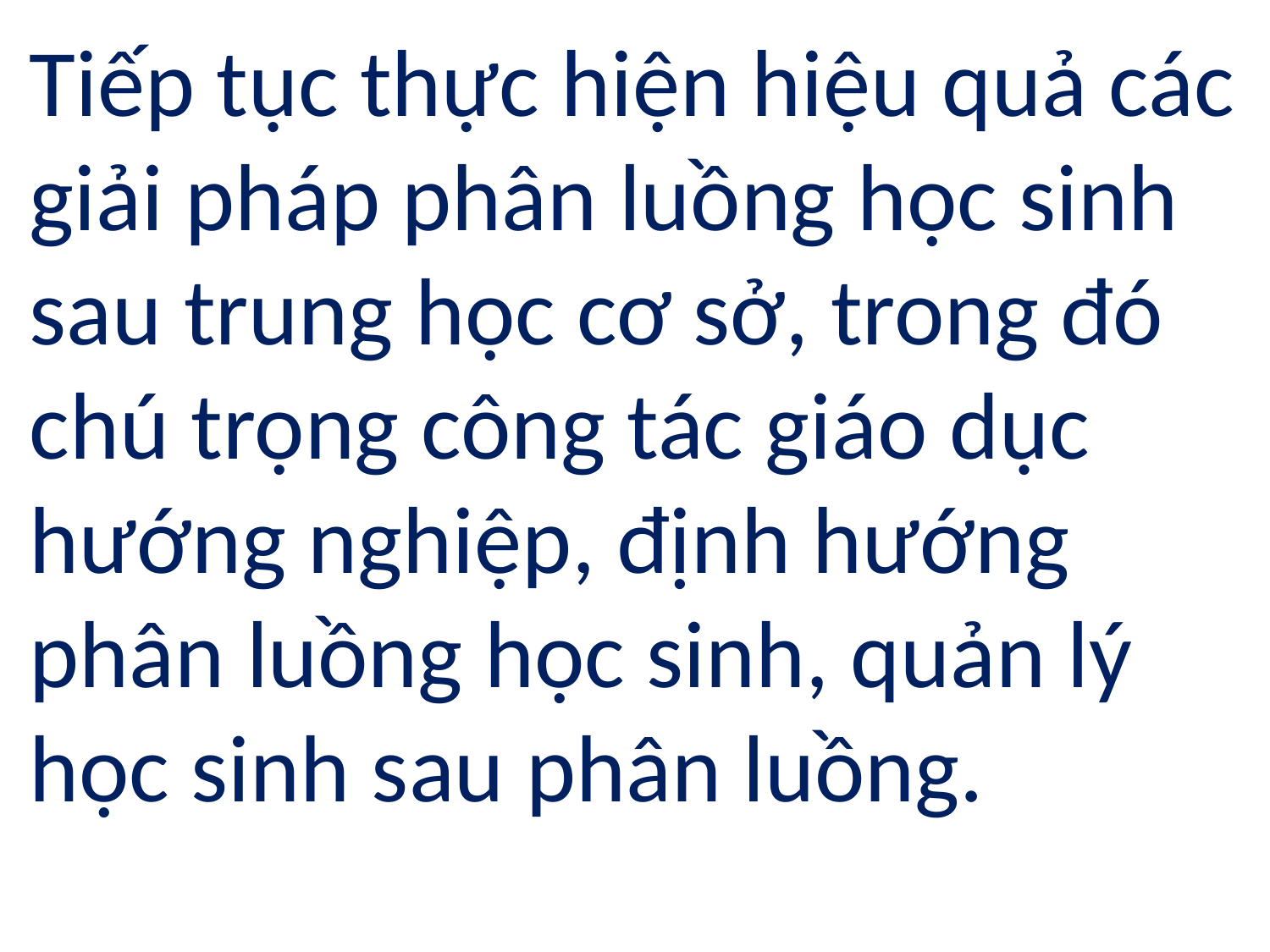

Tiếp tục thực hiện hiệu quả các giải pháp phân luồng học sinh sau trung học cơ sở, trong đó chú trọng công tác giáo dục hướng nghiệp, định hướng phân luồng học sinh, quản lý học sinh sau phân luồng.